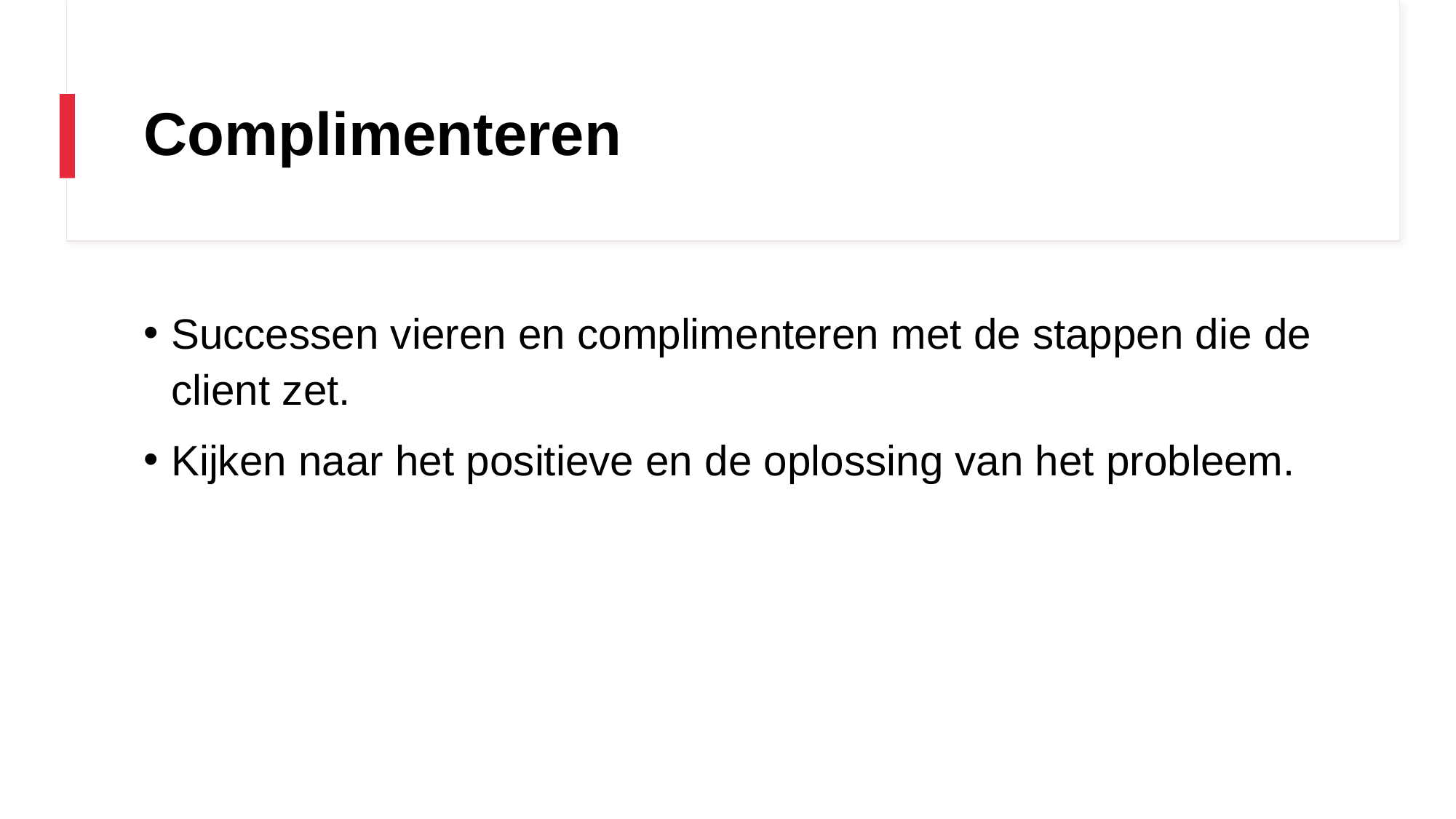

# Complimenteren
Successen vieren en complimenteren met de stappen die de client zet.
Kijken naar het positieve en de oplossing van het probleem.